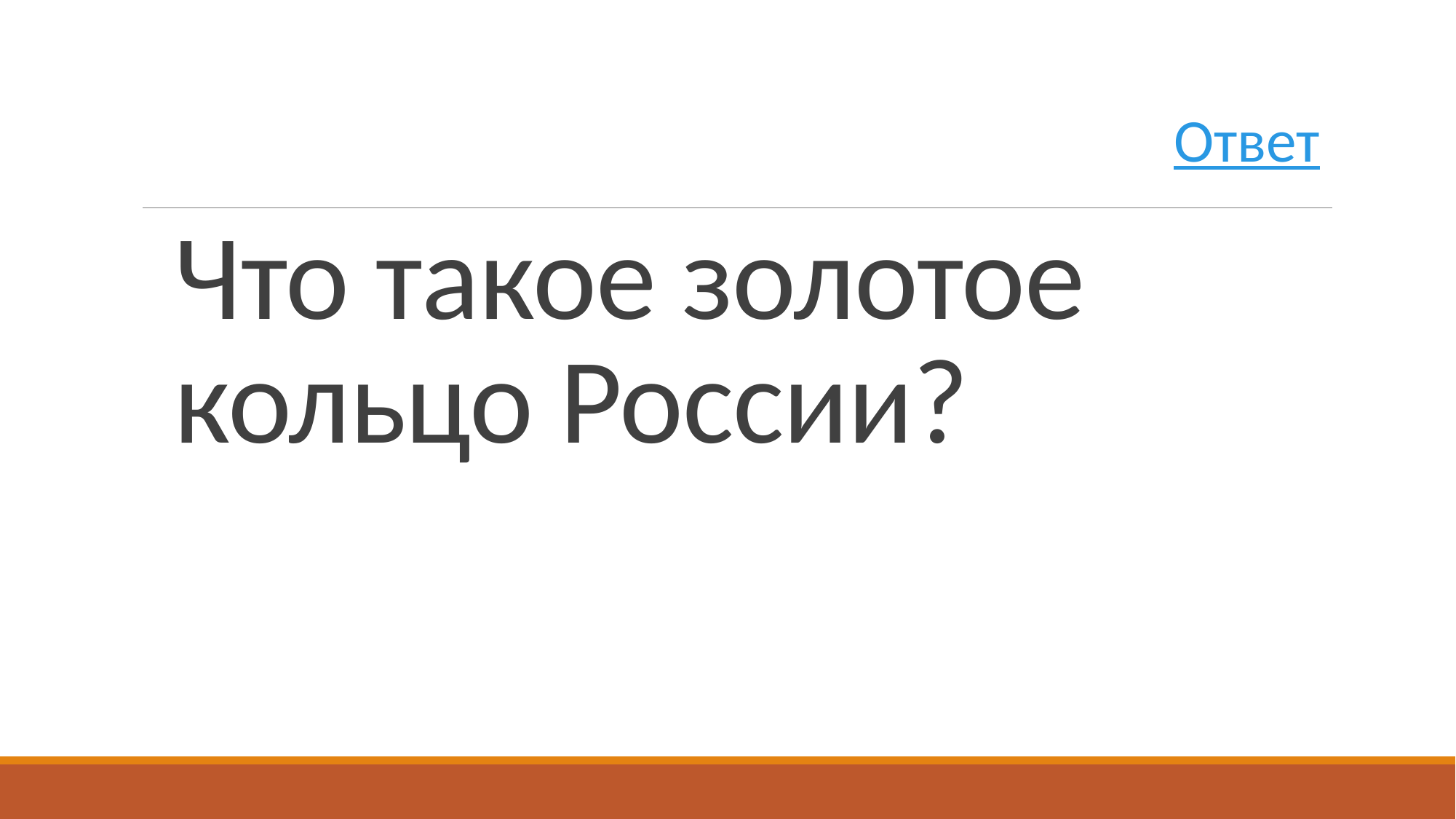

Ответ

# Что такое золотое кольцо России?